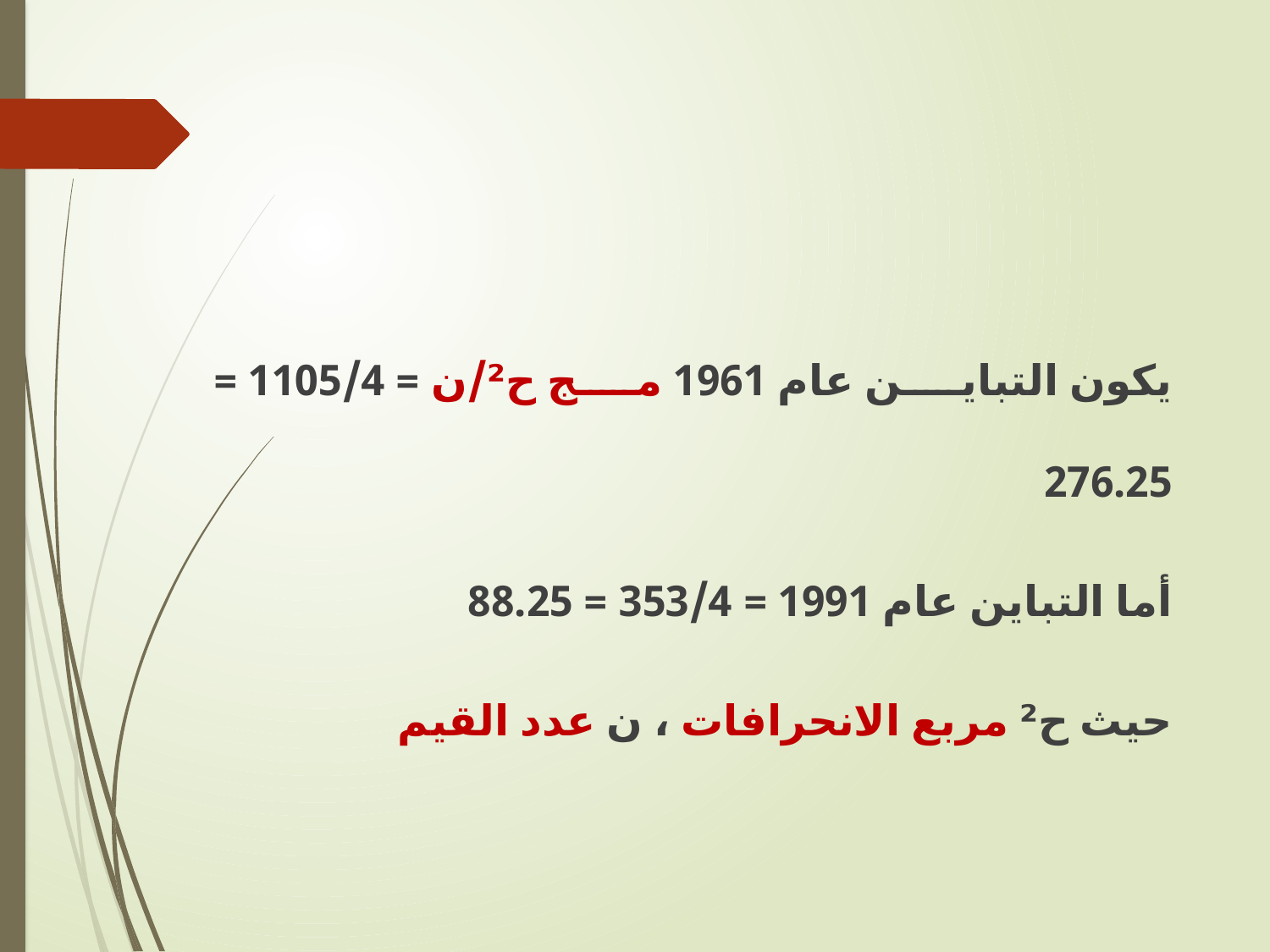

يكون التباين عام 1961 مج ح²/ن = 1105/4 = 276.25
أما التباين عام 1991 = 353/4 = 88.25
حيث ح² مربع الانحرافات ، ن عدد القيم